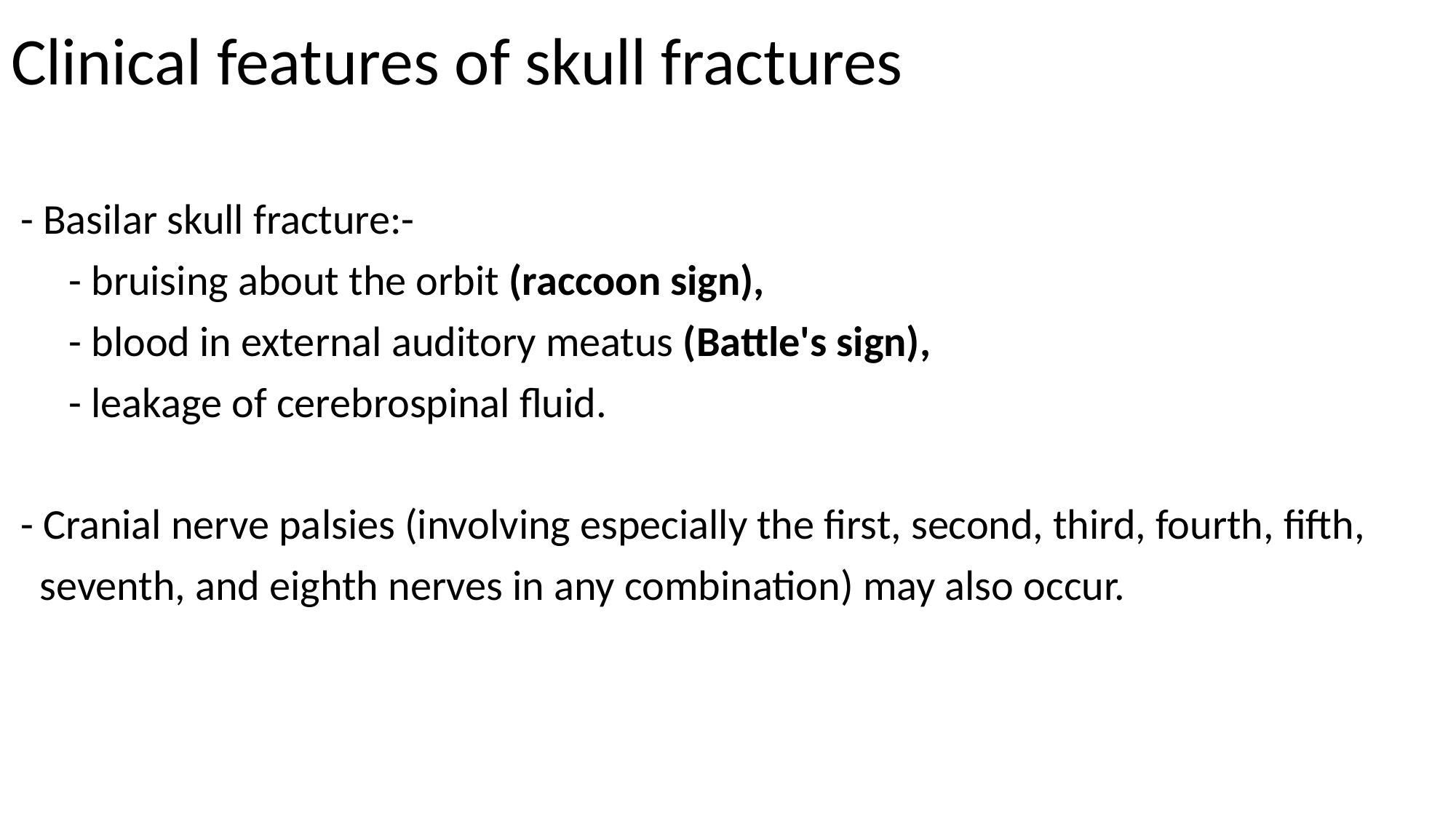

# Clinical features of skull fractures

 - Basilar skull fracture:-
      - bruising about the orbit (raccoon sign),
      - blood in external auditory meatus (Battle's sign),
      - leakage of cerebrospinal fluid.

 - Cranial nerve palsies (involving especially the first, second, third, fourth, fifth,
   seventh, and eighth nerves in any combination) may also occur.